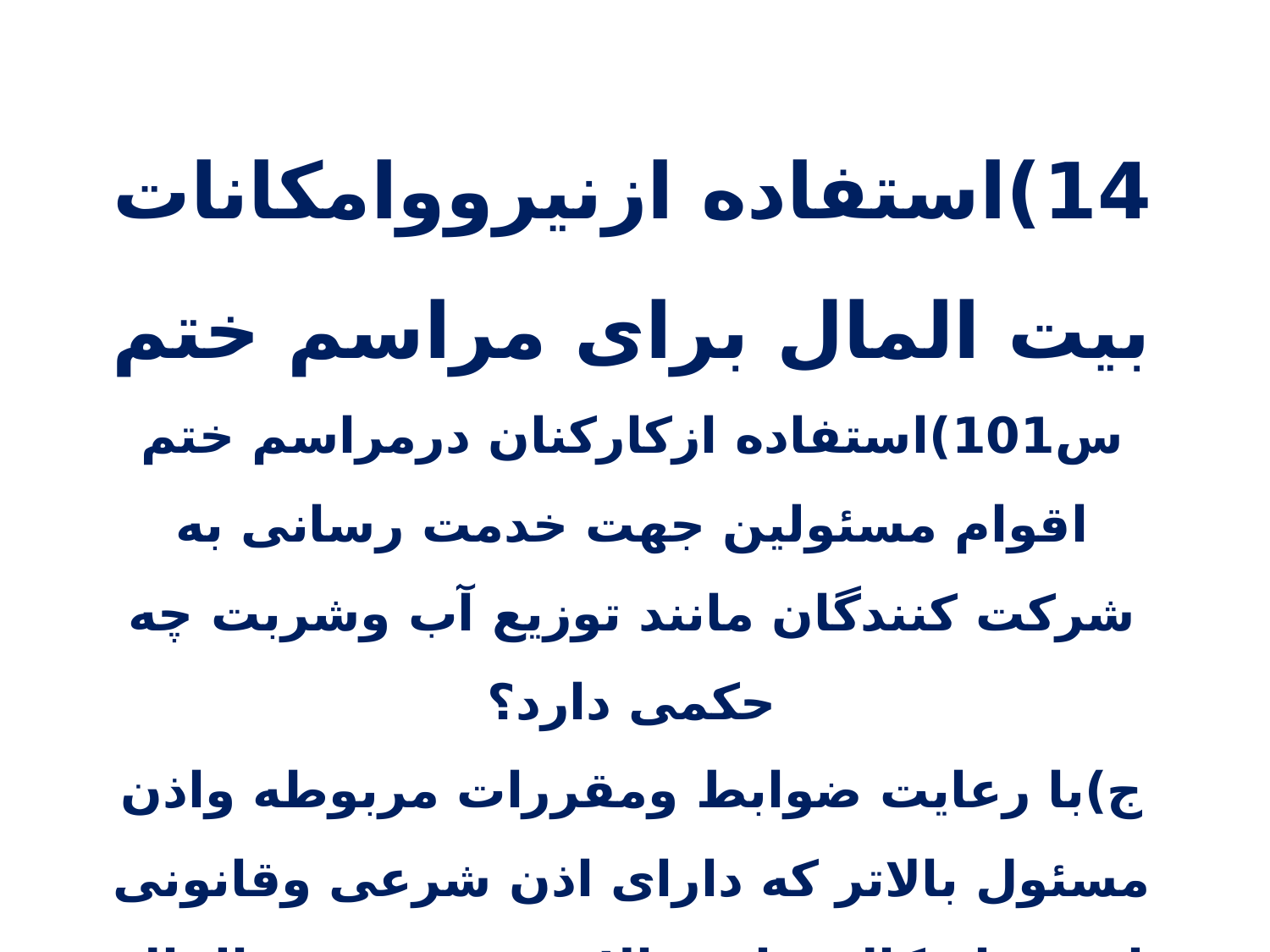

14)استفاده ازنیرووامکانات بیت المال برای مراسم ختم
س101)استفاده ازکارکنان درمراسم ختم اقوام مسئولین جهت خدمت رسانی به شرکت کنندگان مانند توزیع آب وشربت چه حکمی دارد؟
ج)با رعایت ضوابط ومقررات مربوطه واذن مسئول بالاتر که دارای اذن شرعی وقانونی است ،اشکال ندارد والا تصرف در بيت‌المال (نيرو، وقت، امكانات)جایز نیست وموجب ضمان خواهد بود.